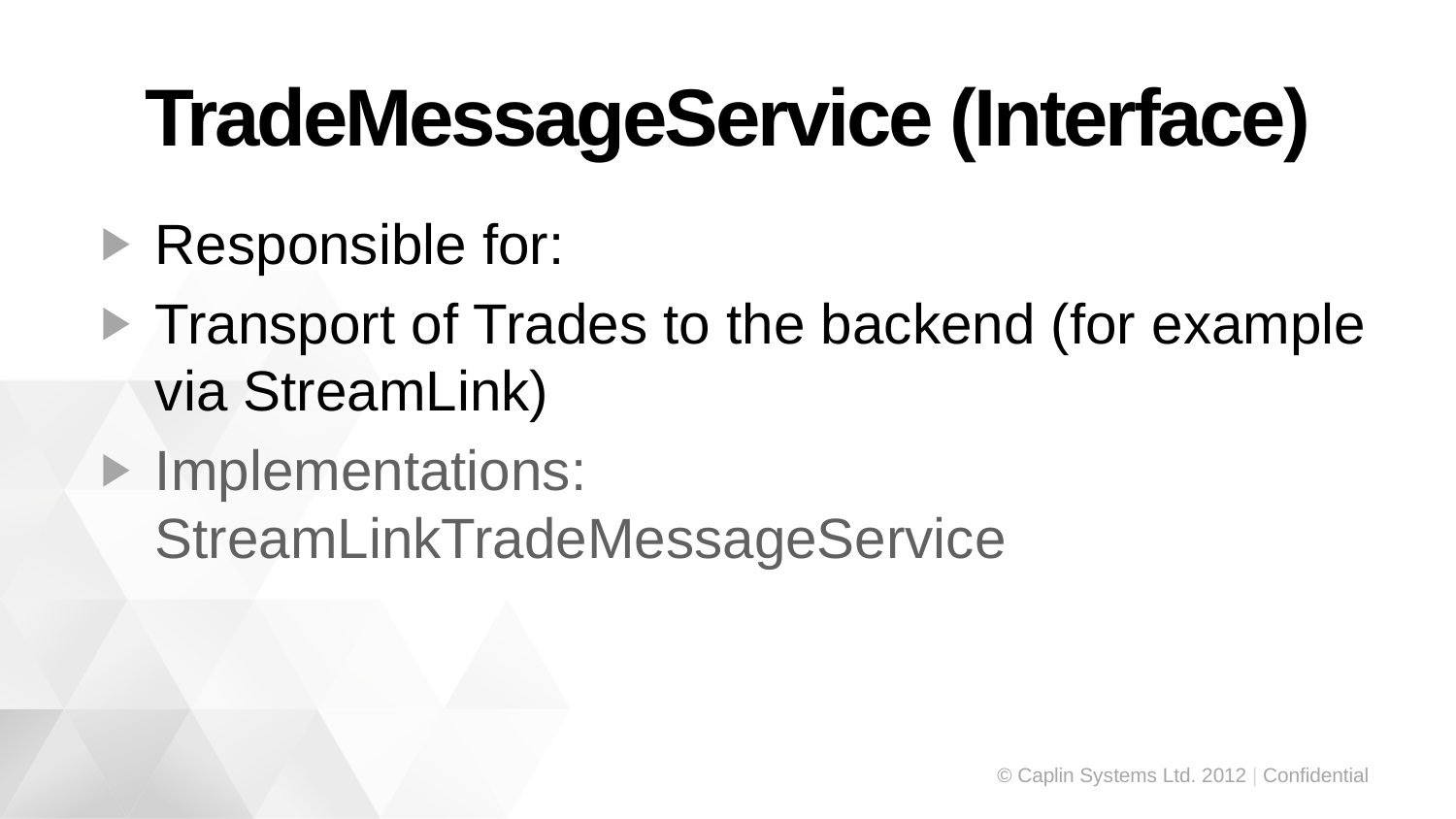

# TradeMessageService (Interface)
Responsible for:
Transport of Trades to the backend (for example via StreamLink)
Implementations: StreamLinkTradeMessageService